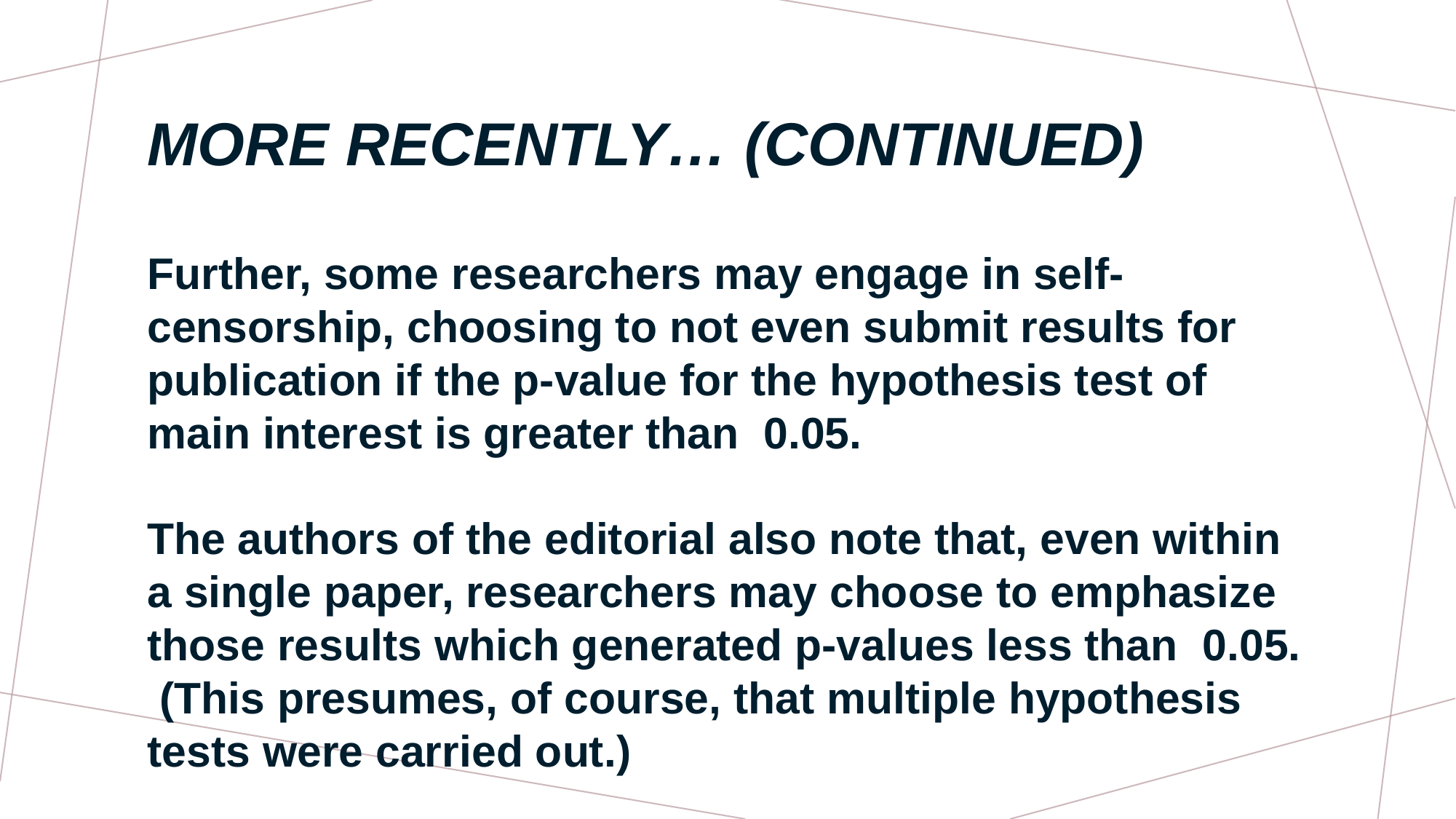

# MORE RECENTLY… (CONTINUED)
Further, some researchers may engage in self-censorship, choosing to not even submit results for publication if the p-value for the hypothesis test of main interest is greater than  0.05.

The authors of the editorial also note that, even within a single paper, researchers may choose to emphasize those results which generated p-values less than  0.05.  (This presumes, of course, that multiple hypothesis tests were carried out.)